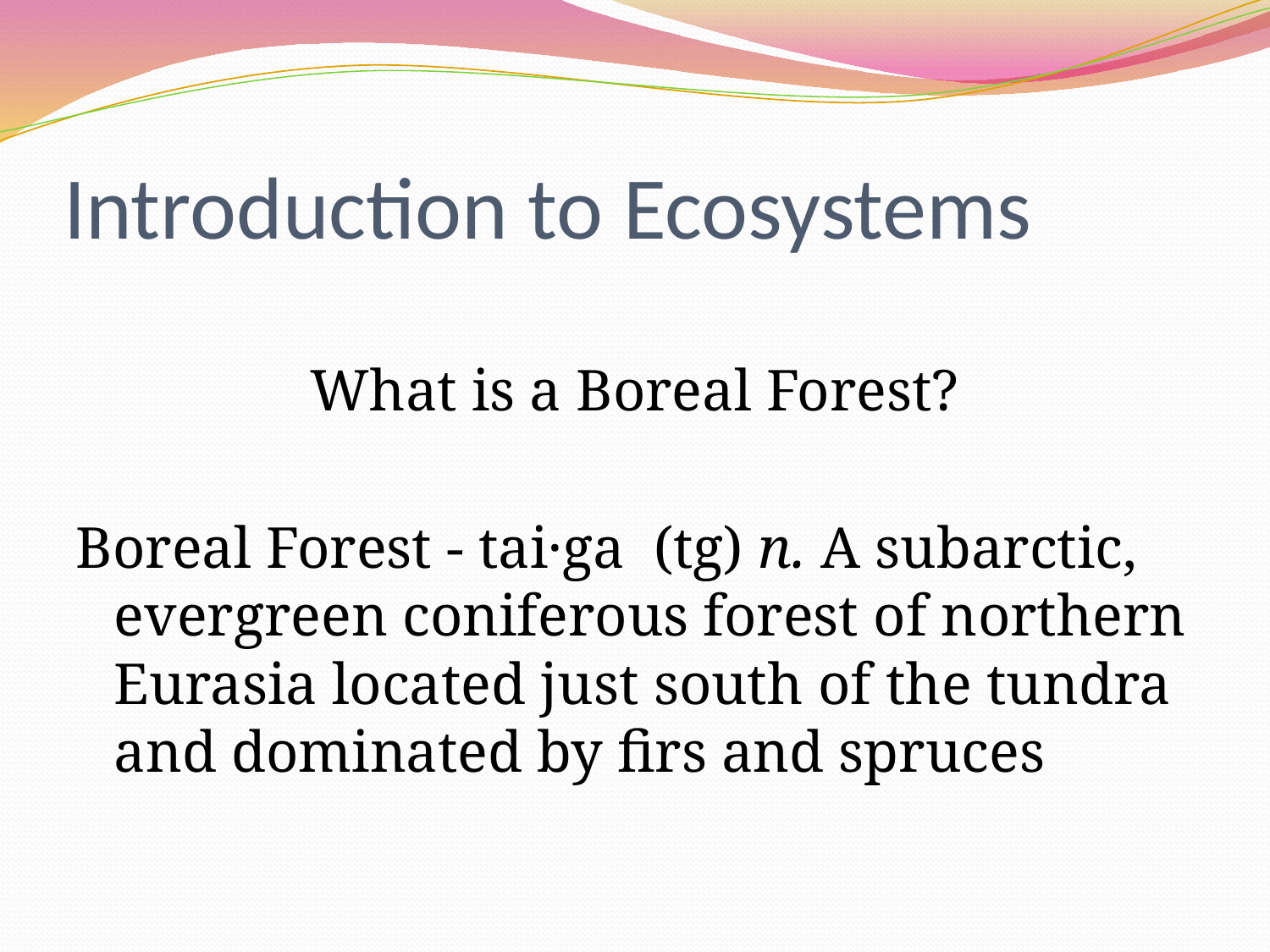

# Introduction to Ecosystems

What is a Boreal Forest?

Boreal Forest - tai·ga  (tg) n. A subarctic, evergreen coniferous forest of northern Eurasia located just south of the tundra and dominated by firs and spruces